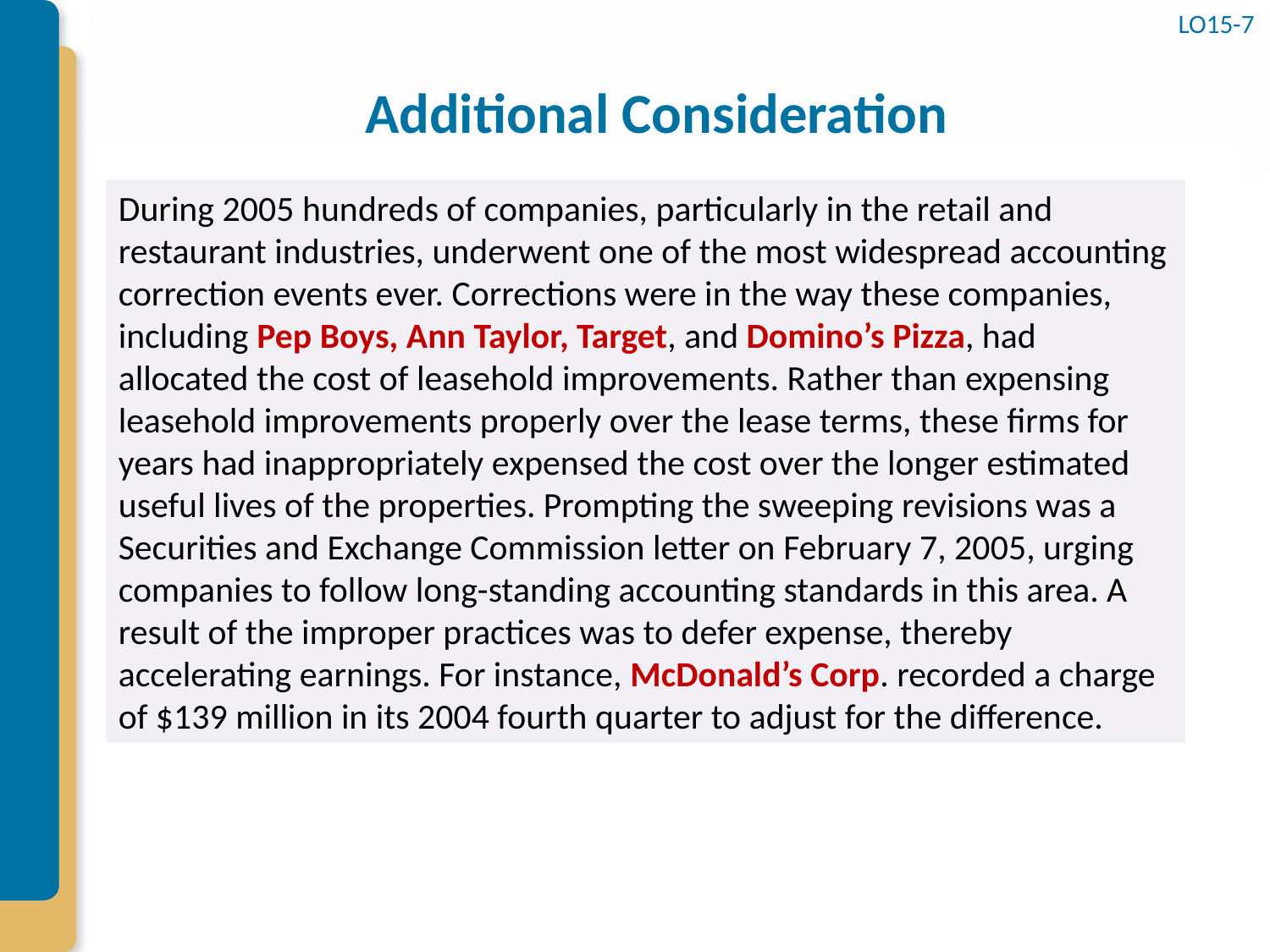

LO15-7
# Additional Consideration
During 2005 hundreds of companies, particularly in the retail and restaurant industries, underwent one of the most widespread accounting correction events ever. Corrections were in the way these companies, including Pep Boys, Ann Taylor, Target, and Domino’s Pizza, had allocated the cost of leasehold improvements. Rather than expensing leasehold improvements properly over the lease terms, these firms for years had inappropriately expensed the cost over the longer estimated useful lives of the properties. Prompting the sweeping revisions was a Securities and Exchange Commission letter on February 7, 2005, urging companies to follow long-standing accounting standards in this area. A result of the improper practices was to defer expense, thereby accelerating earnings. For instance, McDonald’s Corp. recorded a charge of $139 million in its 2004 fourth quarter to adjust for the difference.